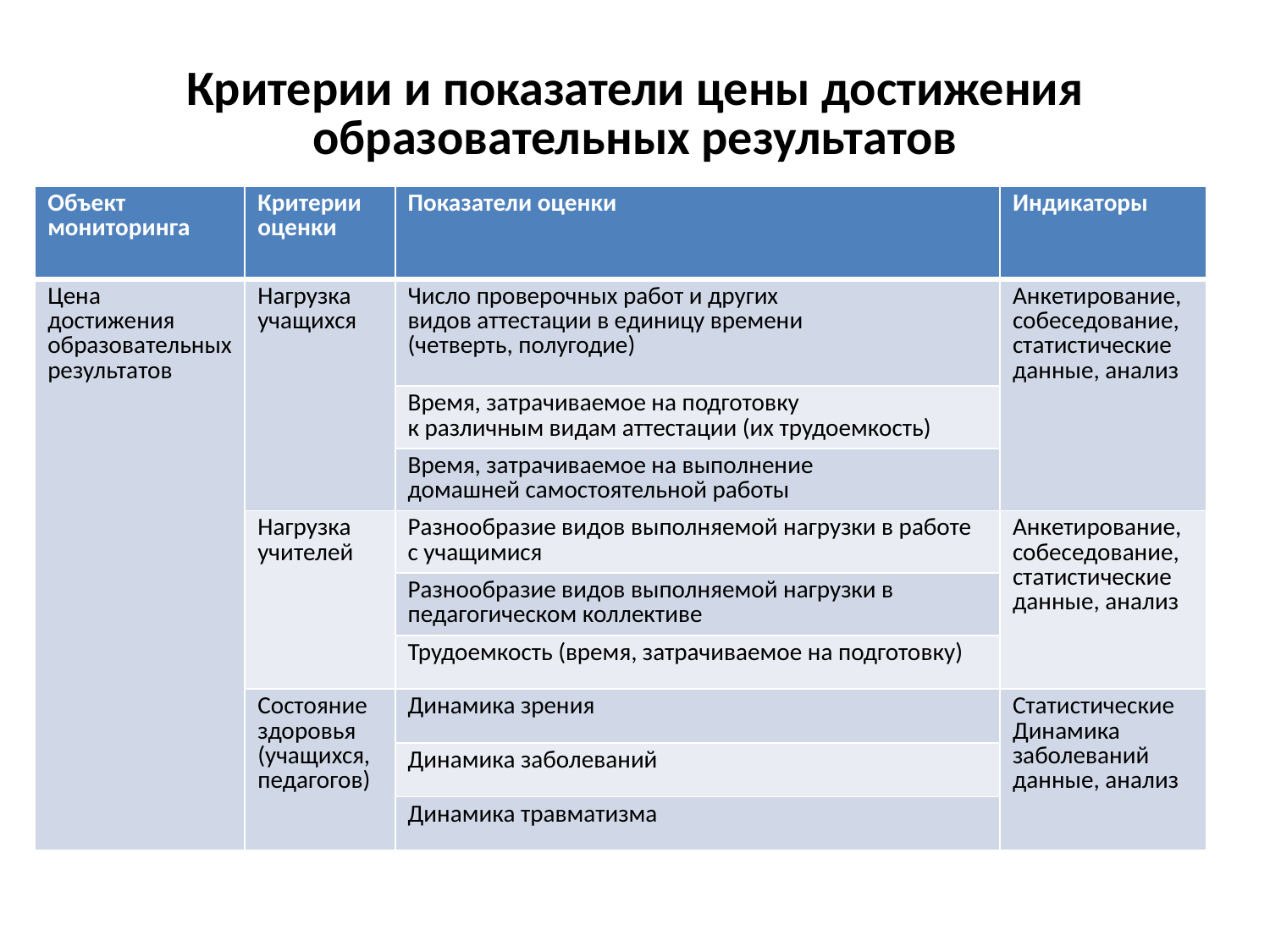

# Критерии и показатели цены достижения образовательных результатов
| Объект мониторинга | Критерии оценки | Показатели оценки | Индикаторы |
| --- | --- | --- | --- |
| Цена достижения образовательных результатов | Нагрузка учащихся | Число проверочных работ и других видов аттестации в единицу времени (четверть, полугодие) | Анкетирование, собеседование, статистические данные, анализ |
|  |  | Время, затрачиваемое на подготовку к различным видам аттестации (их трудоемкость) |  |
|  |  | Время, затрачиваемое на выполнение домашней самостоятельной работы |  |
|  | Нагрузка учителей | Разнообразие видов выполняемой нагрузки в работе с учащимися | Анкетирование, собеседование, статистические данные, анализ |
|  |  | Разнообразие видов выполняемой нагрузки в педагогическом коллективе |  |
|  |  | Трудоемкость (время, затрачиваемое на подготовку) |  |
|  | Состояние здоровья (учащихся, педагогов) | Динамика зрения | Статистические Динамика заболеваний данные, анализ |
|  |  | Динамика заболеваний |  |
|  |  | Динамика травматизма |  |